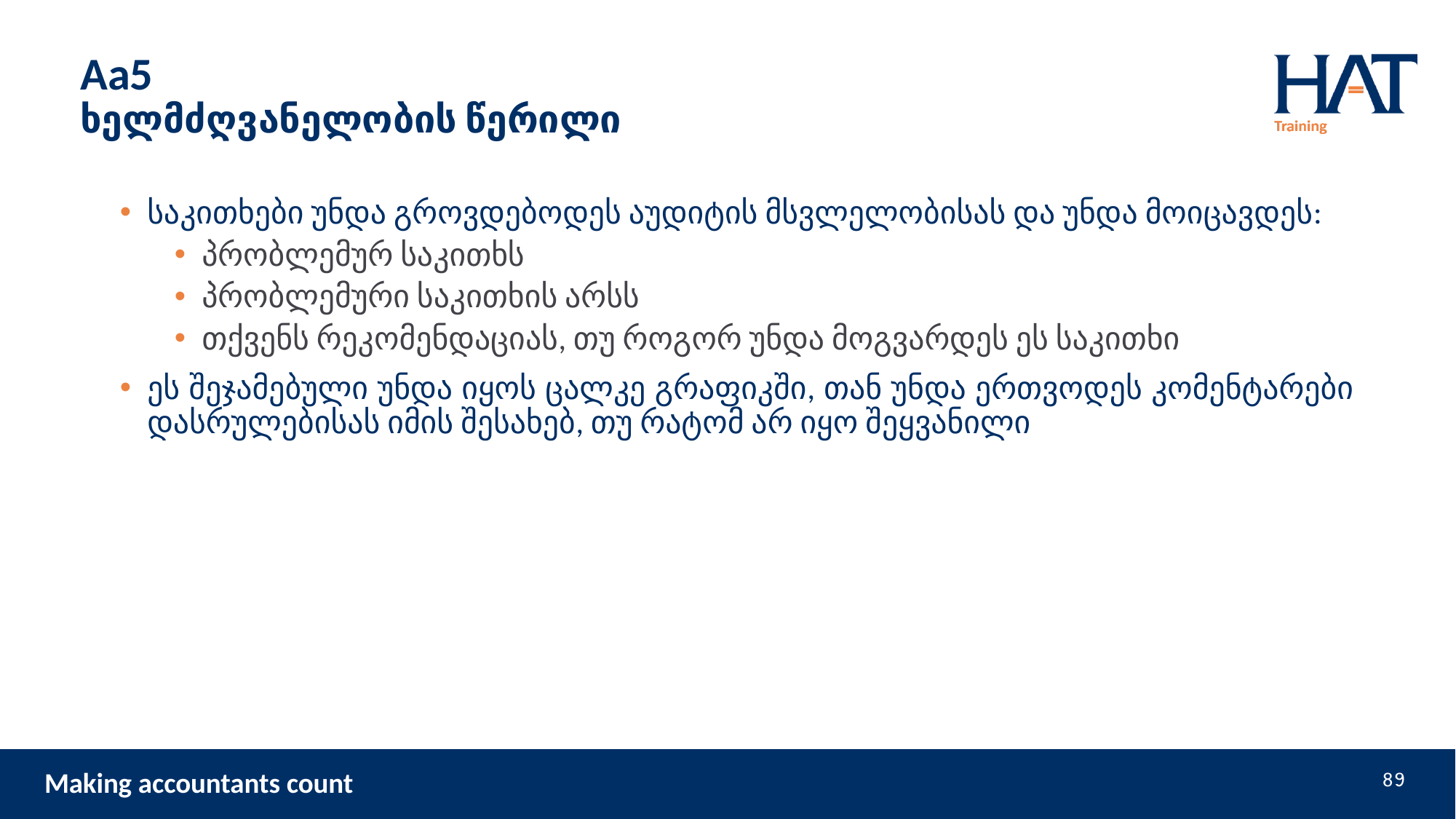

# Aa5 ხელმძღვანელობის წერილი
საკითხები უნდა გროვდებოდეს აუდიტის მსვლელობისას და უნდა მოიცავდეს:
პრობლემურ საკითხს
პრობლემური საკითხის არსს
თქვენს რეკომენდაციას, თუ როგორ უნდა მოგვარდეს ეს საკითხი
ეს შეჯამებული უნდა იყოს ცალკე გრაფიკში, თან უნდა ერთვოდეს კომენტარები დასრულებისას იმის შესახებ, თუ რატომ არ იყო შეყვანილი
89